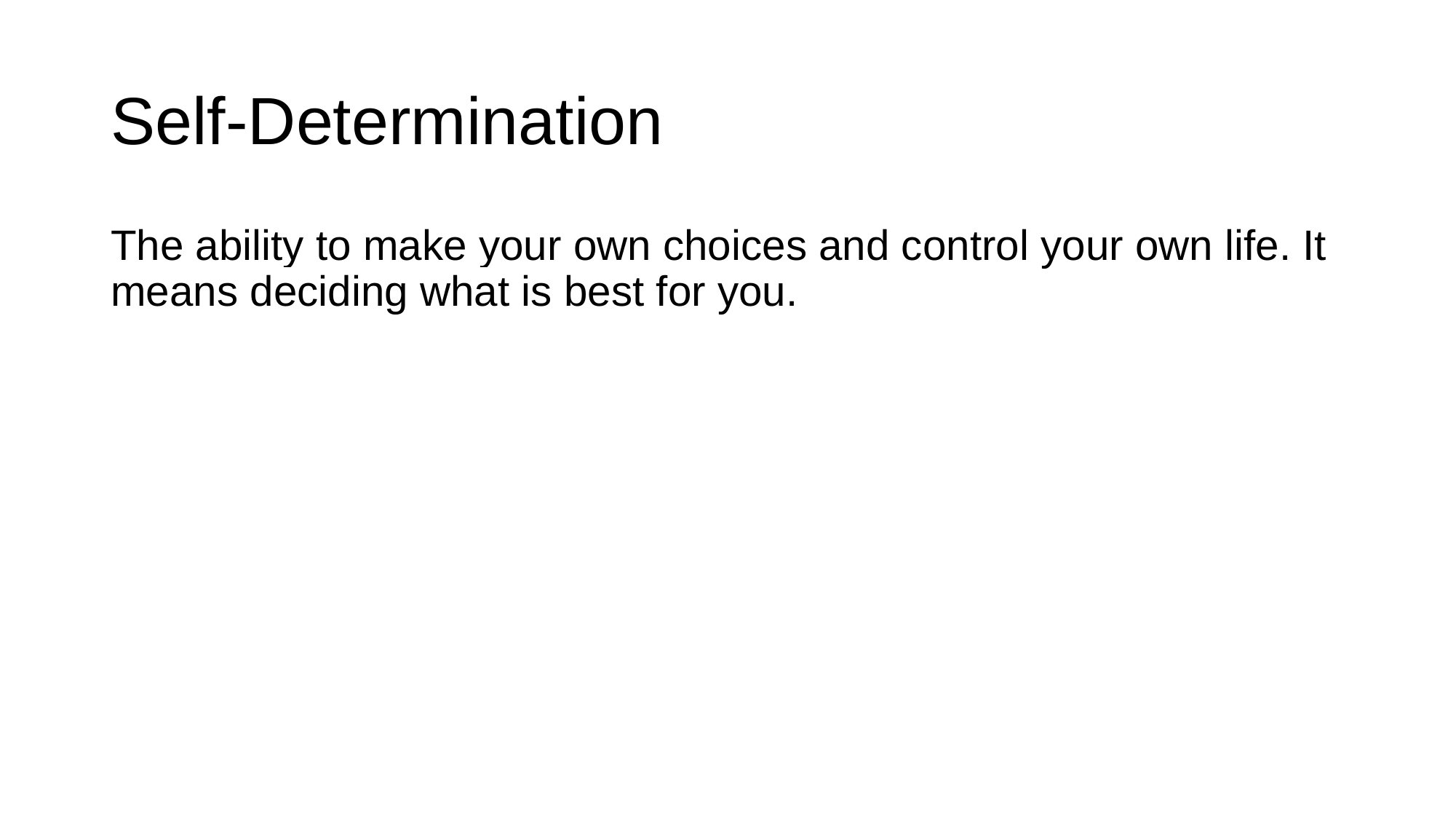

# Self-Determination
The ability to make your own choices and control your own life. It means deciding what is best for you.